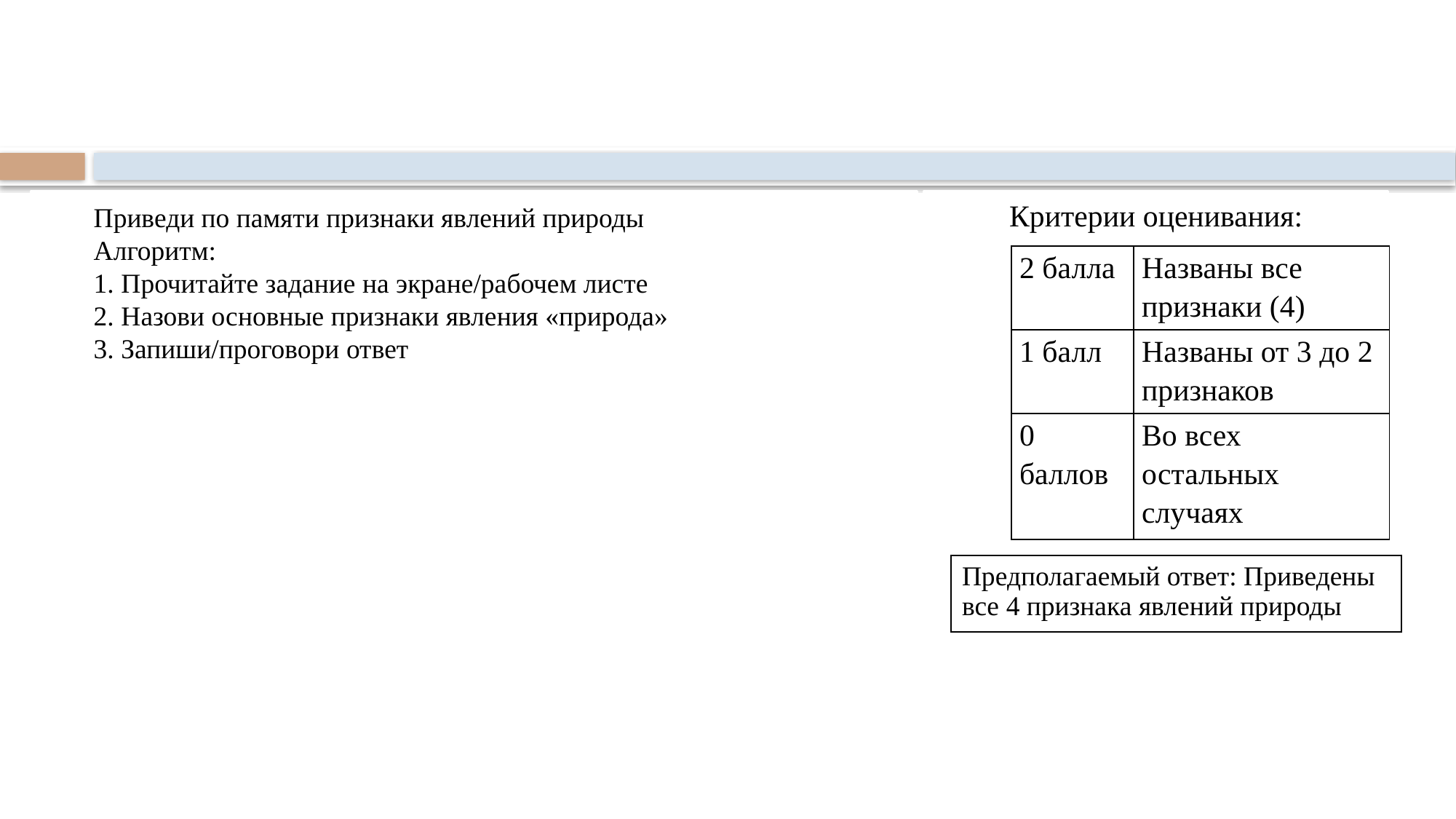

#

Критерии оценивания:

Приведи по памяти признаки явлений природы
Алгоритм:
1. Прочитайте задание на экране/рабочем листе
2. Назови основные признаки явления «природа»
3. Запиши/проговори ответ

| 2 балла | Названы все признаки (4) |
| --- | --- |
| 1 балл | Названы от 3 до 2 признаков |
| 0 баллов | Во всех остальных случаях |
| Предполагаемый ответ: Приведены все 4 признака явлений природы |
| --- |